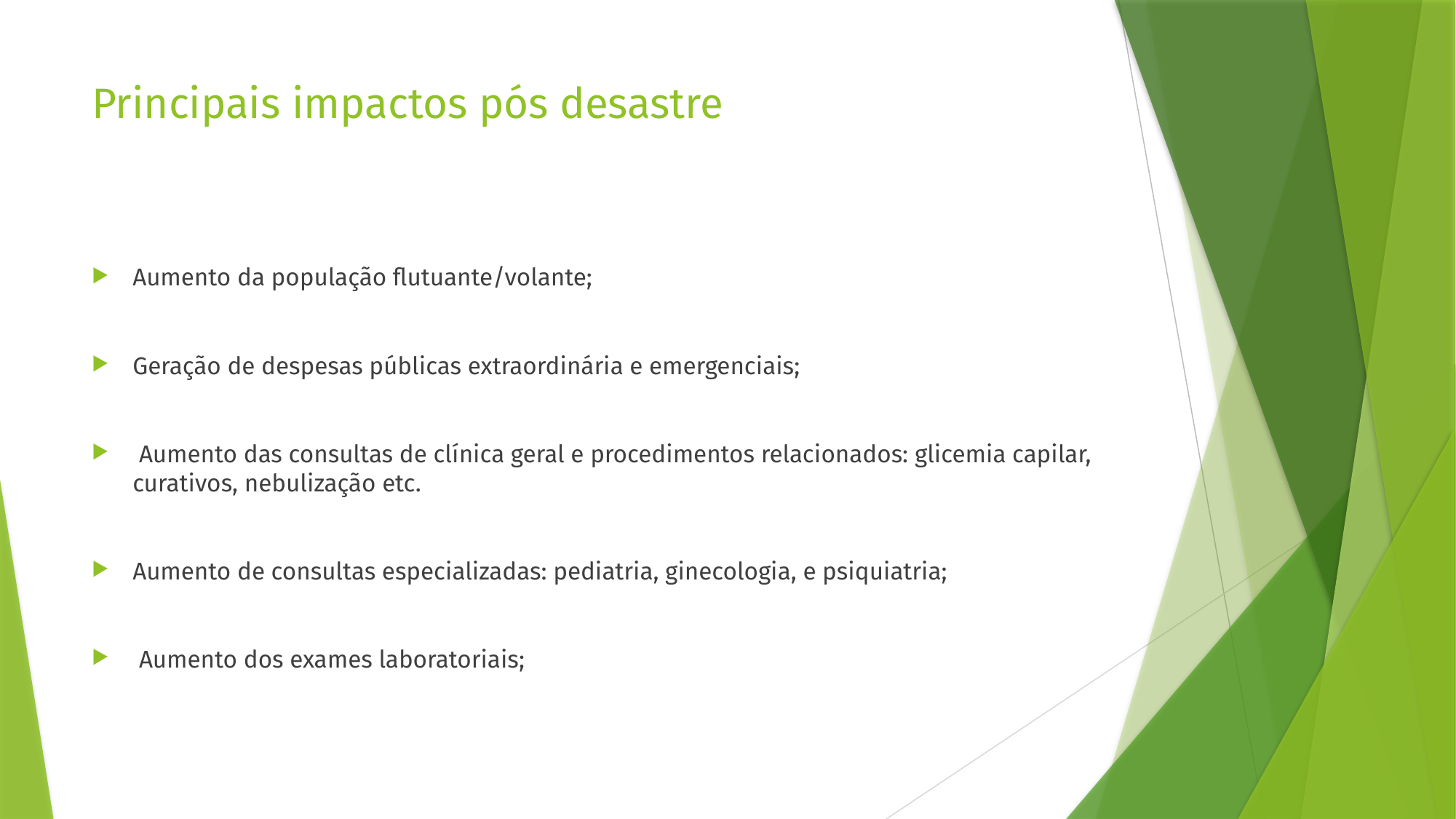

# Principais impactos pós desastre
Aumento da população flutuante/volante;

Geração de despesas públicas extraordinária e emergenciais;

 Aumento das consultas de clínica geral e procedimentos relacionados: glicemia capilar, curativos, nebulização etc.

Aumento de consultas especializadas: pediatria, ginecologia, e psiquiatria;

 Aumento dos exames laboratoriais;